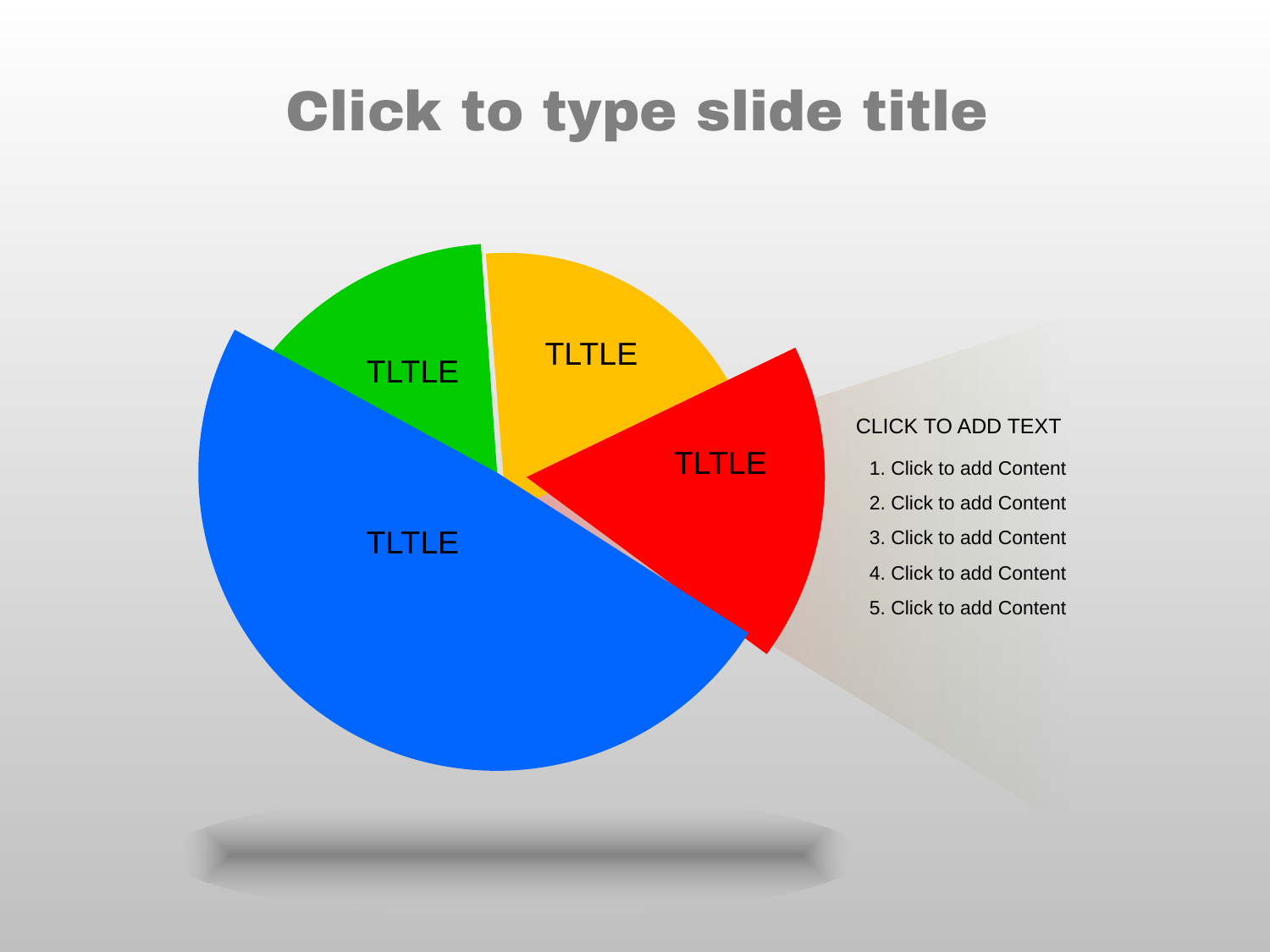

Click to type slide title

TLTLE
TLTLE
CLICK TO ADD TEXT
TLTLE
1. Click to add Content
2. Click to add Content
3. Click to add Content
4. Click to add Content
5. Click to add Content
TLTLE